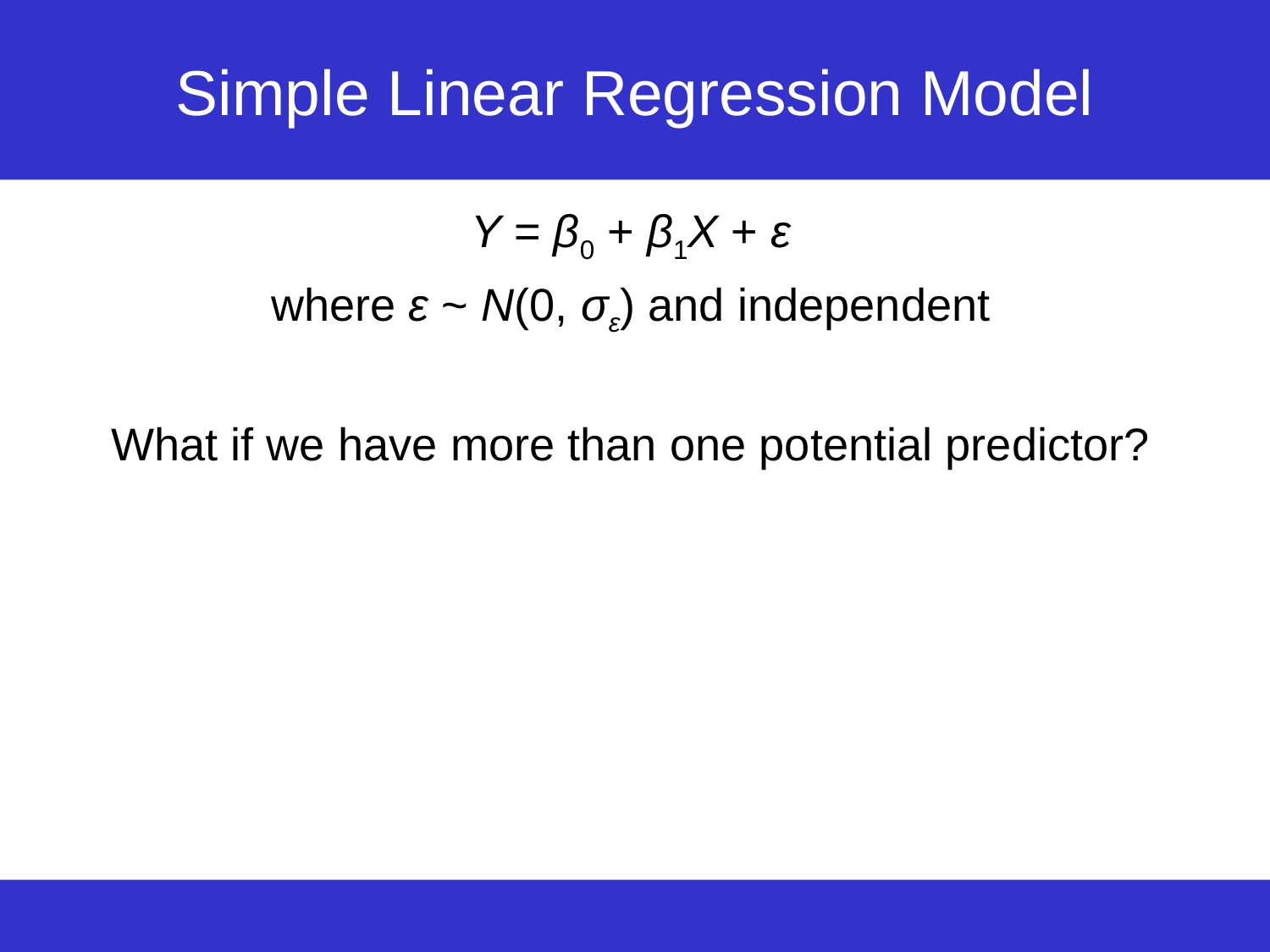

# Simple Linear Regression Model
Y = β0 + β1X + ε
where ε ~ N(0, σε) and independent

What if we have more than one potential predictor?